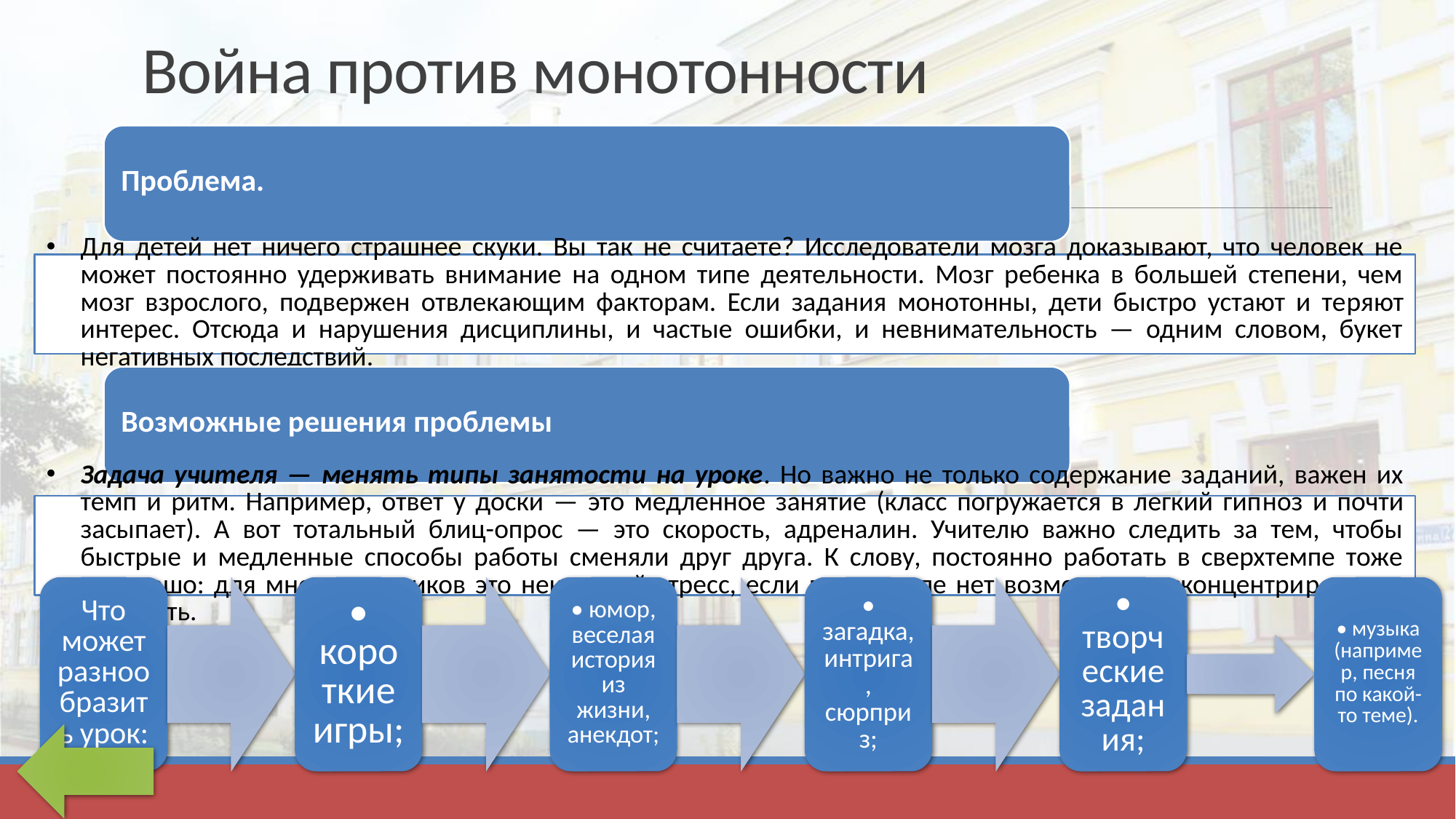

# Война против монотонности
Проблема.
Возможные решения проблемы
Для детей нет ничего страшнее скуки. Вы так не считаете? Исследователи мозга доказывают, что человек не может постоянно удерживать внимание на одном типе деятельности. Мозг ребенка в большей степени, чем мозг взрослого, подвержен отвлека­ющим факторам. Если задания монотонны, дети быстро устают и те­ряют интерес. Отсюда и нарушения дисциплины, и частые ошибки, и невнимательность — одним словом, букет негативных последствий.